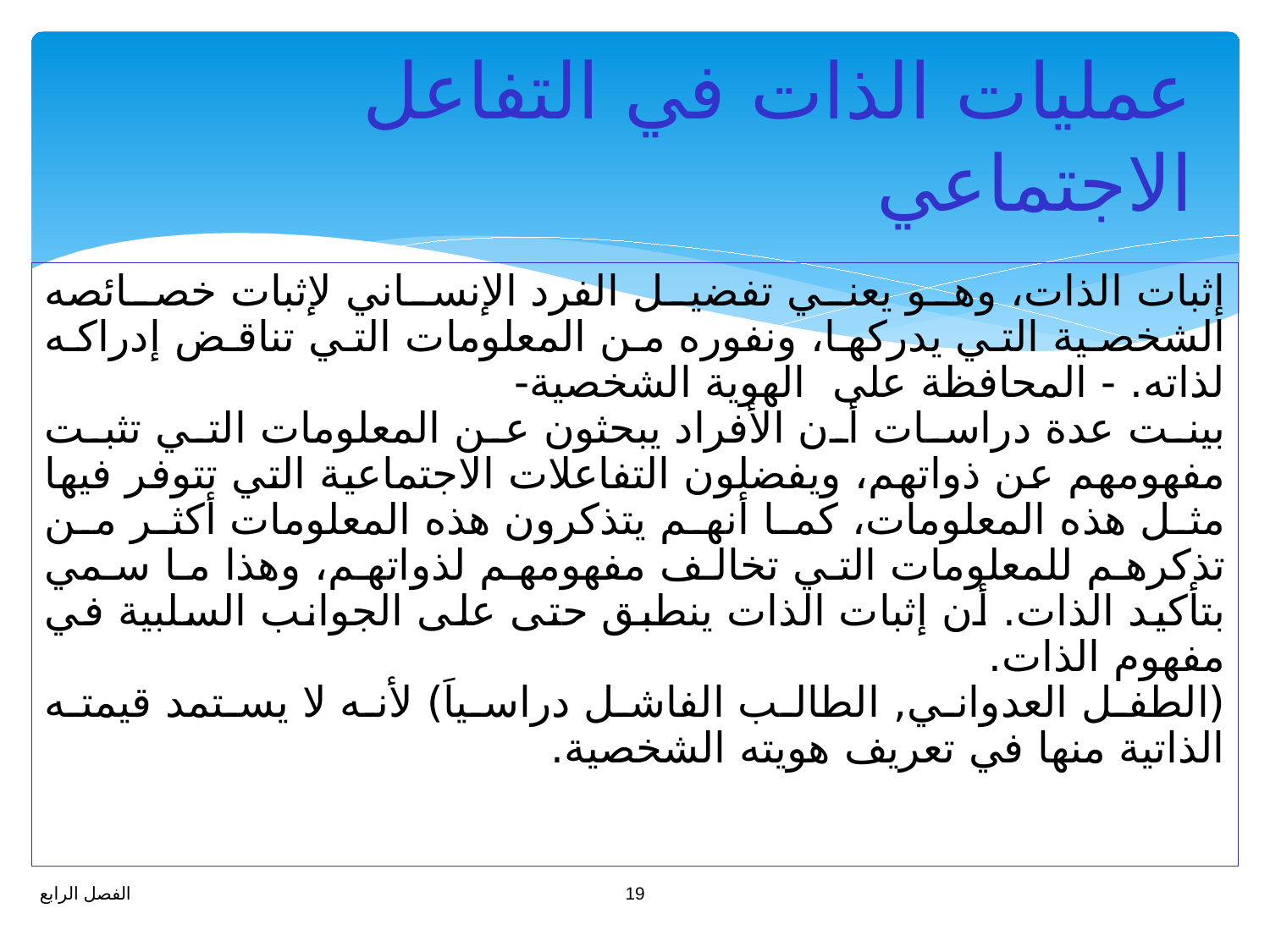

# عمليات الذات في التفاعل الاجتماعي
إثبات الذات، وهو يعني تفضيل الفرد الإنساني لإثبات خصائصه الشخصية التي يدركها، ونفوره من المعلومات التي تناقض إدراكه لذاته. - المحافظة على  الهوية الشخصية-
بينت عدة دراسات أن الأفراد يبحثون عن المعلومات التي تثبت مفهومهم عن ذواتهم، ويفضلون التفاعلات الاجتماعية التي تتوفر فيها مثل هذه المعلومات، كما أنهم يتذكرون هذه المعلومات أكثر من تذكرهم للمعلومات التي تخالف مفهومهم لذواتهم، وهذا ما سمي بتأكيد الذات. أن إثبات الذات ينطبق حتى على الجوانب السلبية في مفهوم الذات.
(الطفل العدواني, الطالب الفاشل دراسياَ) لأنه لا يستمد قيمته الذاتية منها في تعريف هويته الشخصية.
19
الفصل الرابع